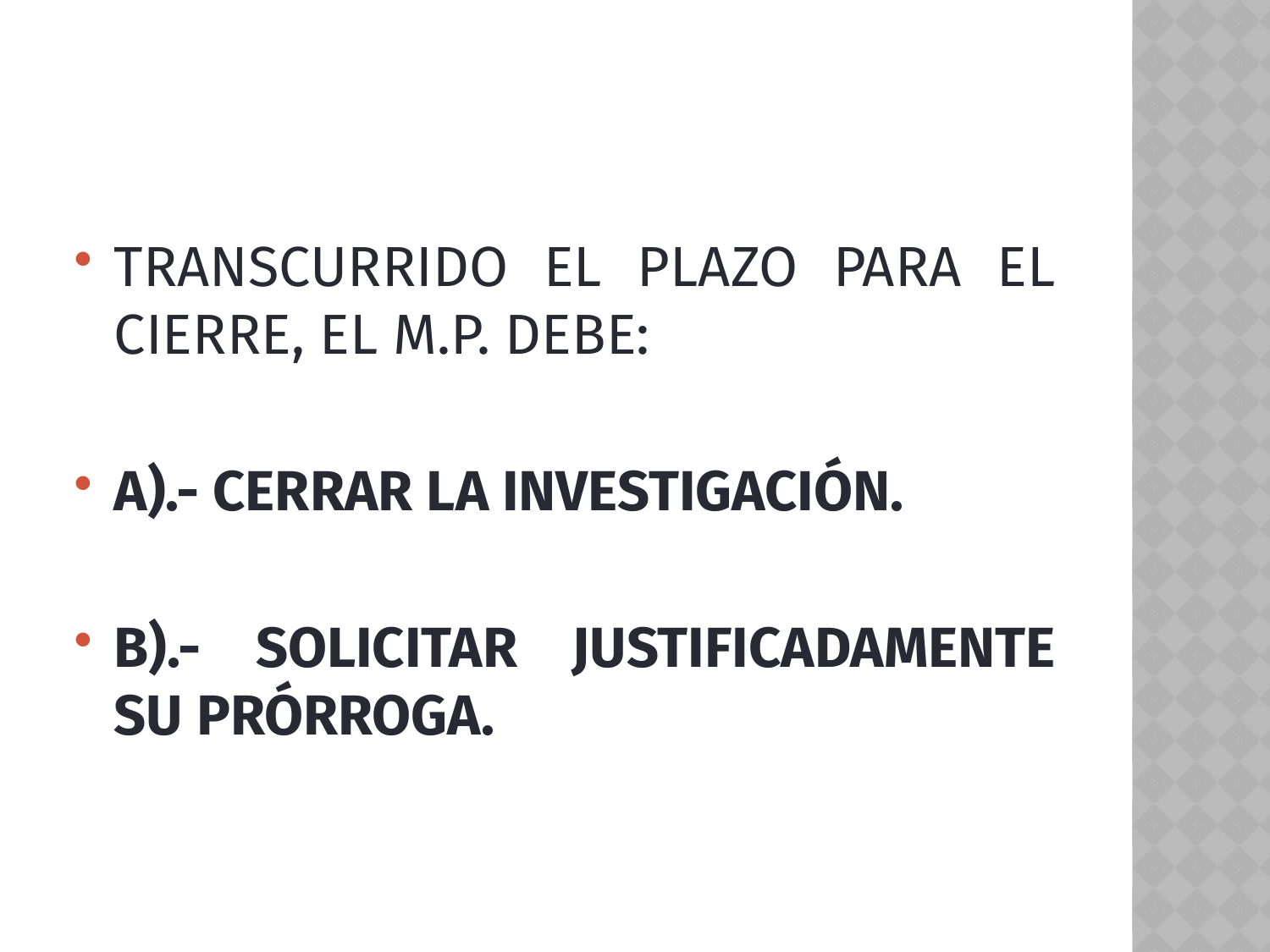

#
TRANSCURRIDO EL PLAZO PARA EL CIERRE, EL M.P. DEBE:

A).- CERRAR LA INVESTIGACIÓN.

B).- SOLICITAR JUSTIFICADAMENTE SU PRÓRROGA.